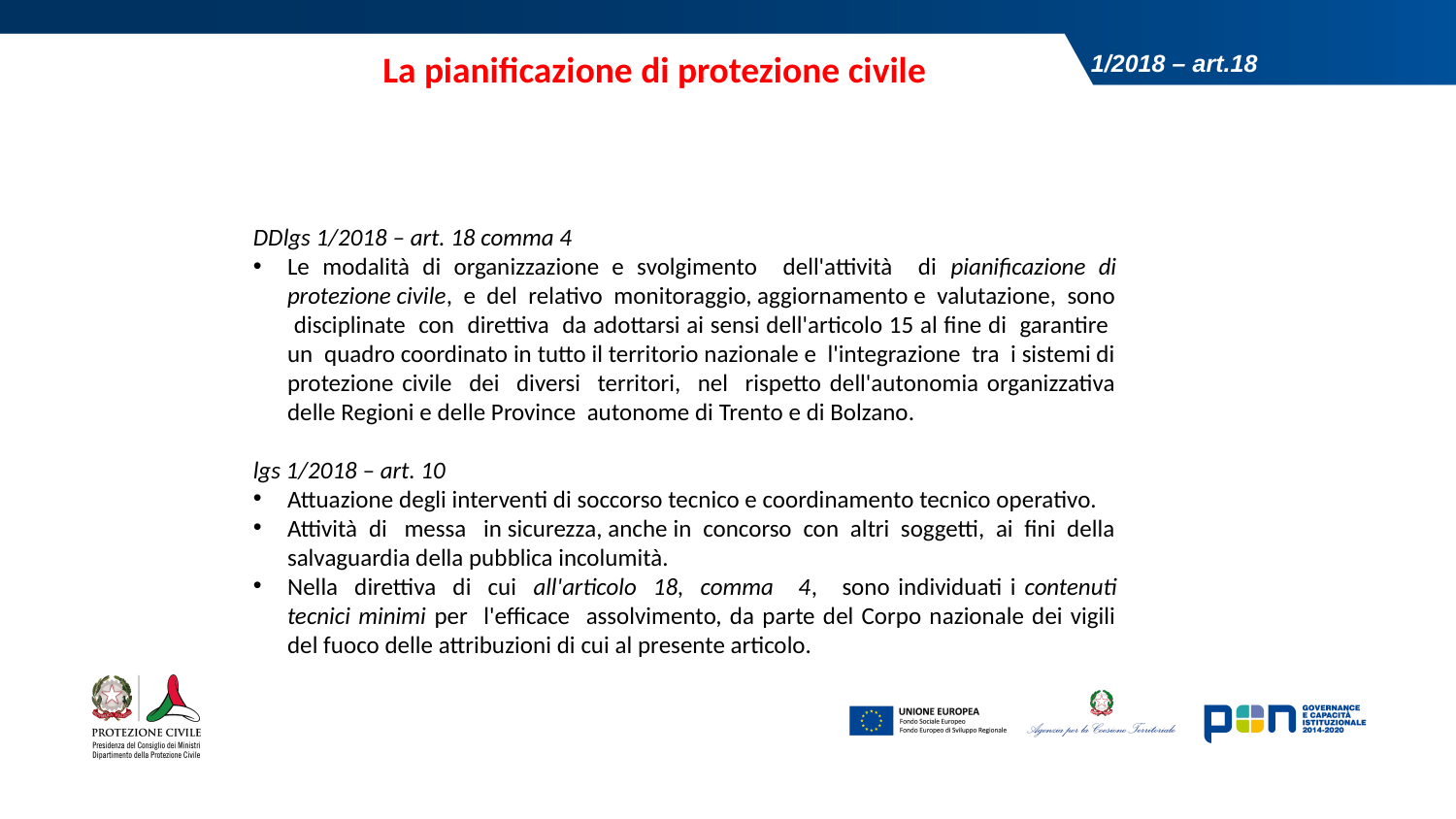

La pianificazione di protezione civile

D.lgs. 1/2018 – art.18

DDlgs 1/2018 – art. 18 comma 4
Le modalità di organizzazione e svolgimento  dell'attività  di pianificazione di protezione civile,  e  del  relativo  monitoraggio, aggiornamento e  valutazione,  sono  disciplinate  con  direttiva  da adottarsi ai sensi dell'articolo 15 al fine di  garantire  un  quadro coordinato in tutto il territorio nazionale e  l'integrazione  tra  i sistemi di protezione civile  dei  diversi  territori,  nel  rispetto dell'autonomia organizzativa delle Regioni e delle Province  autonome di Trento e di Bolzano.

lgs 1/2018 – art. 10
Attuazione degli interventi di soccorso tecnico e coordinamento tecnico operativo.
Attività  di   messa   in sicurezza, anche in  concorso  con  altri  soggetti,  ai  fini  della salvaguardia della pubblica incolumità.
Nella  direttiva  di  cui  all'articolo  18,  comma   4,   sono individuati i contenuti tecnici minimi per  l'efficace  assolvimento, da parte del Corpo nazionale dei vigili del fuoco delle attribuzioni di cui al presente articolo.